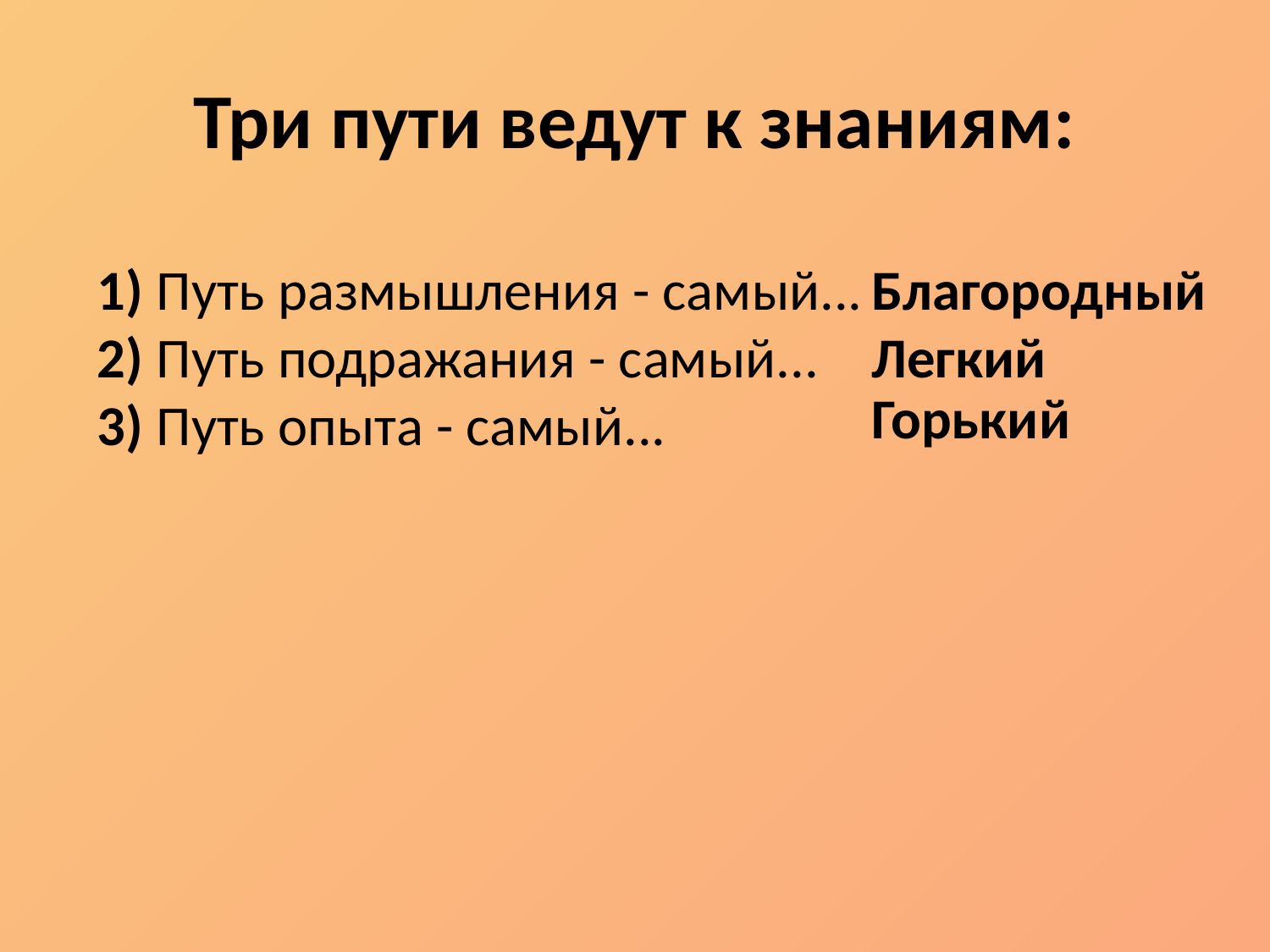

# Три пути ведут к знаниям:
1) Путь размышления - самый...
2) Путь подражания - самый...
3) Путь опыта - самый...
Благородный
Легкий
Горький